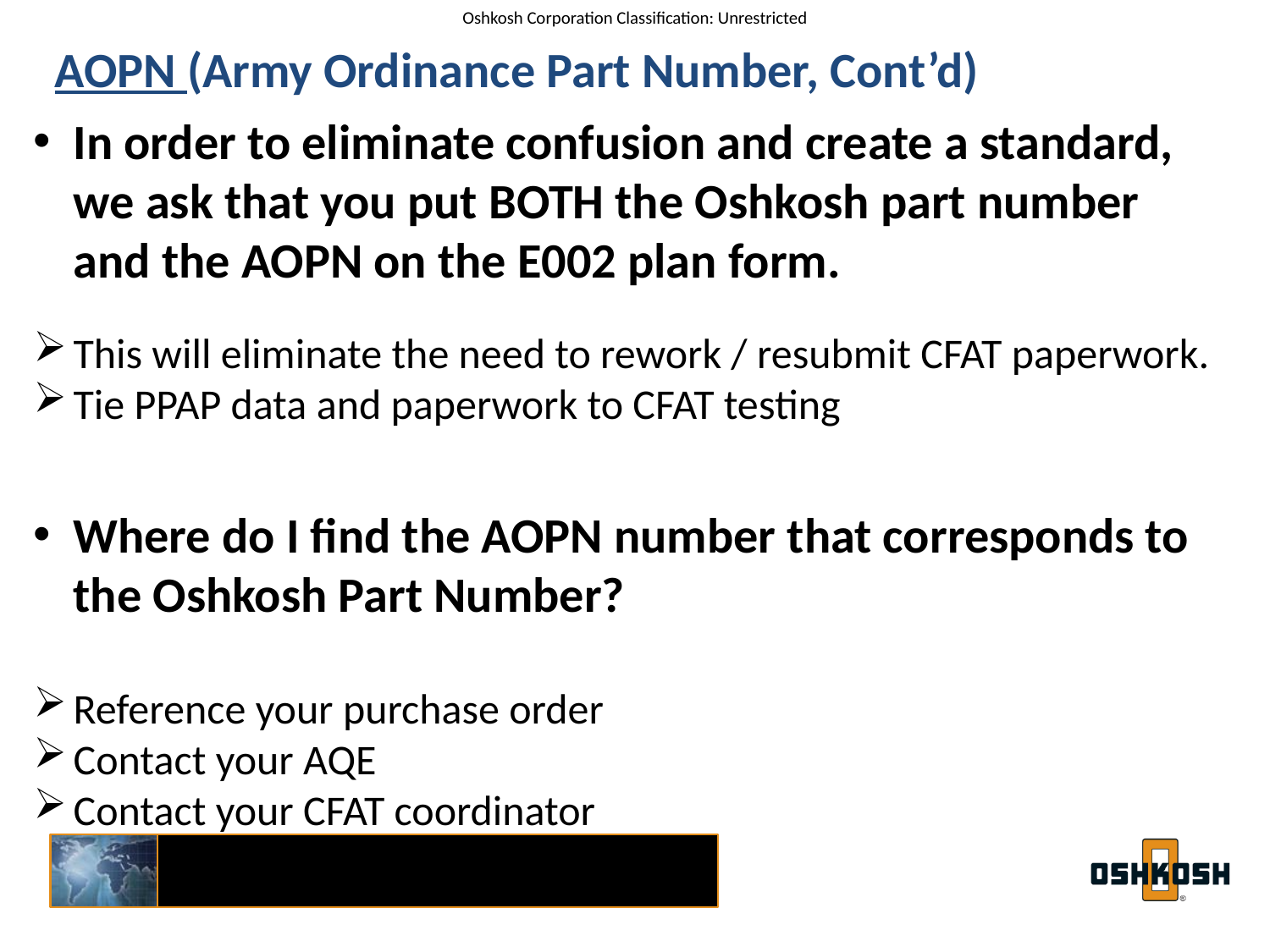

AOPN (Army Ordinance Part Number, Cont’d)
In order to eliminate confusion and create a standard, we ask that you put BOTH the Oshkosh part number and the AOPN on the E002 plan form.

This will eliminate the need to rework / resubmit CFAT paperwork.
Tie PPAP data and paperwork to CFAT testing

Where do I find the AOPN number that corresponds to the Oshkosh Part Number?

Reference your purchase order
Contact your AQE
Contact your CFAT coordinator